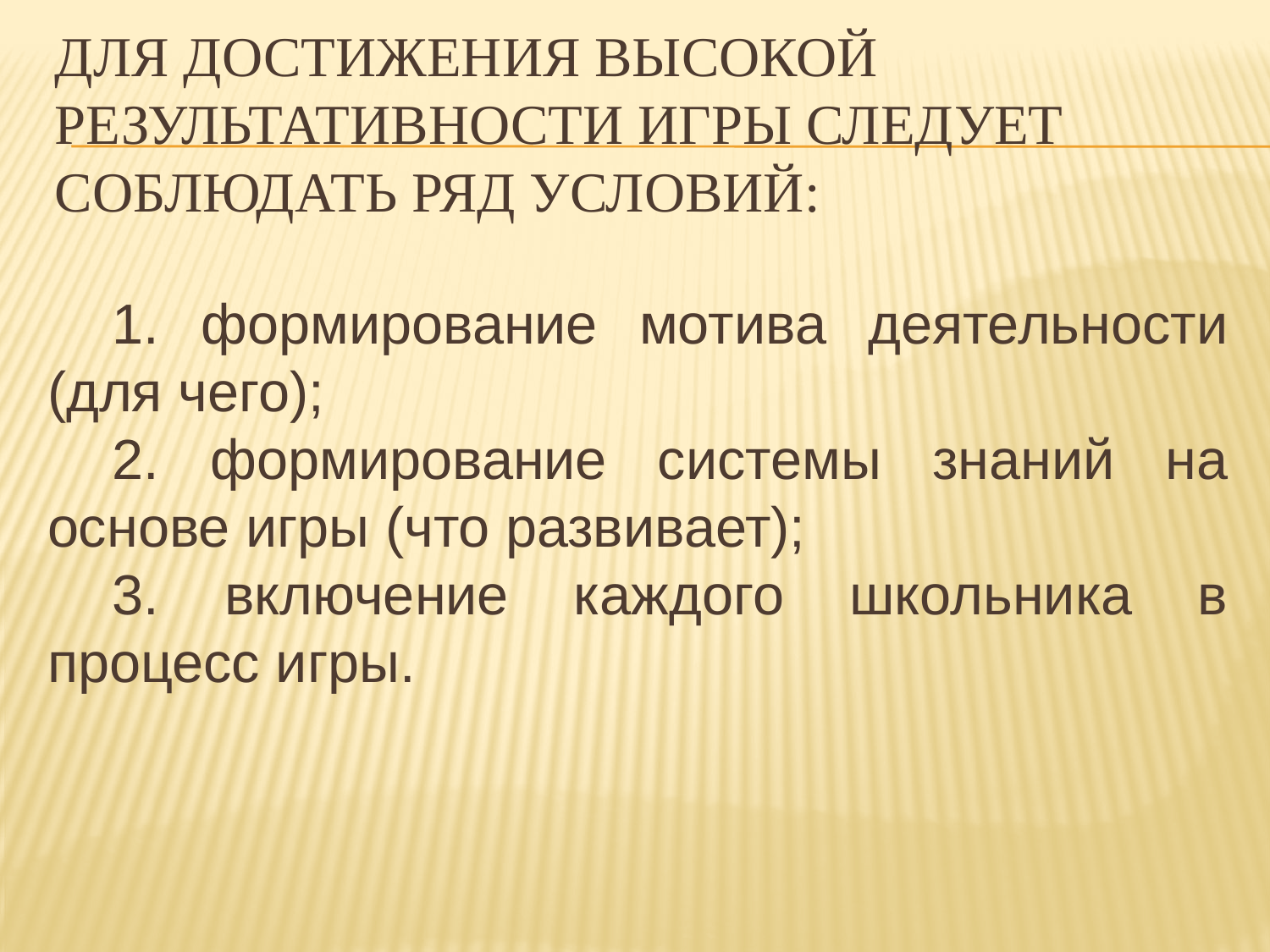

# Для достижения высокой результативности игры следует соблюдать ряд условий:
1. формирование мотива деятельности (для чего);
2. формирование системы знаний на основе игры (что развивает);
3. включение каждого школьника в процесс игры.